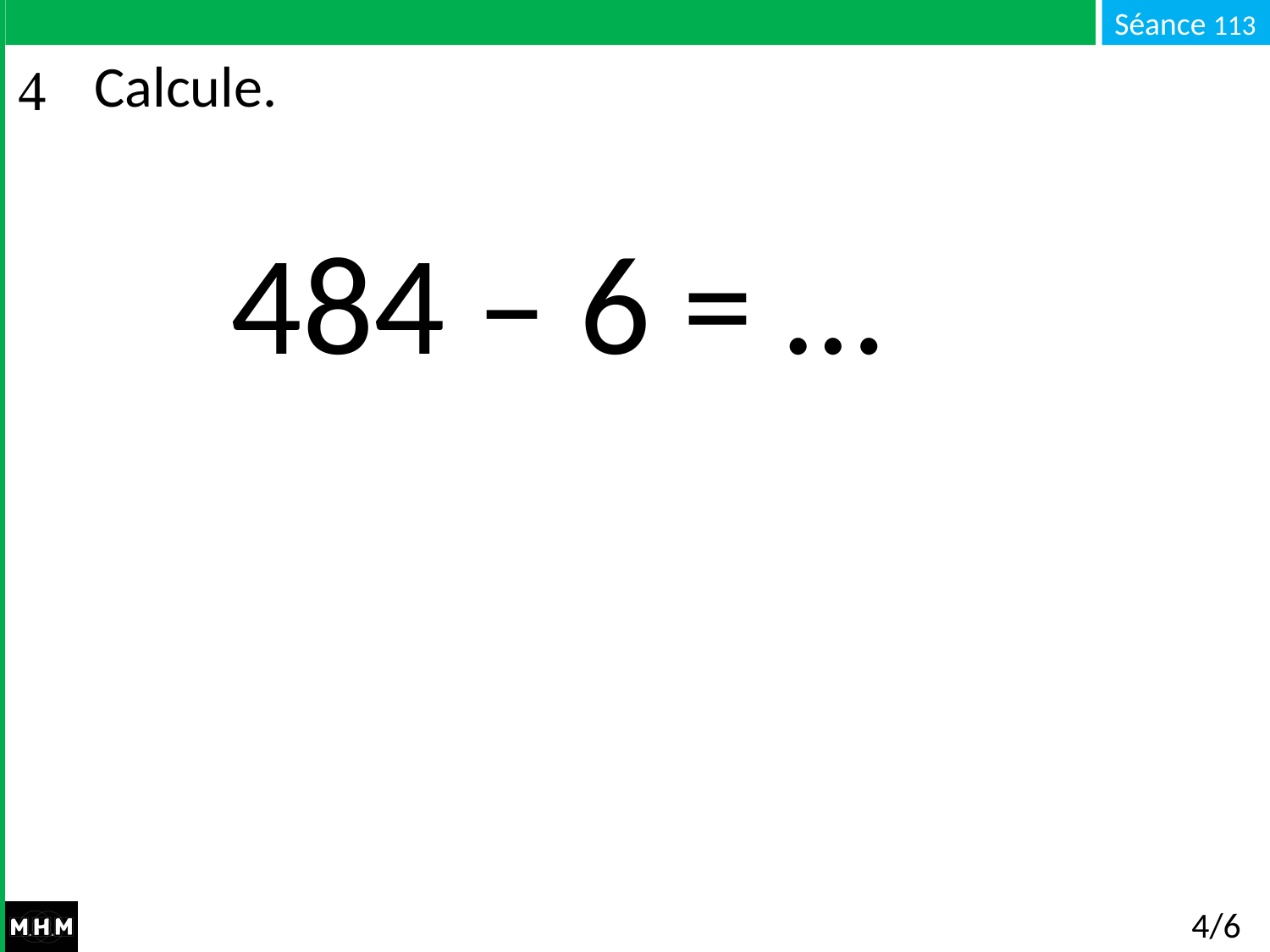

# Calcule.
484 – 6 = …
4/6